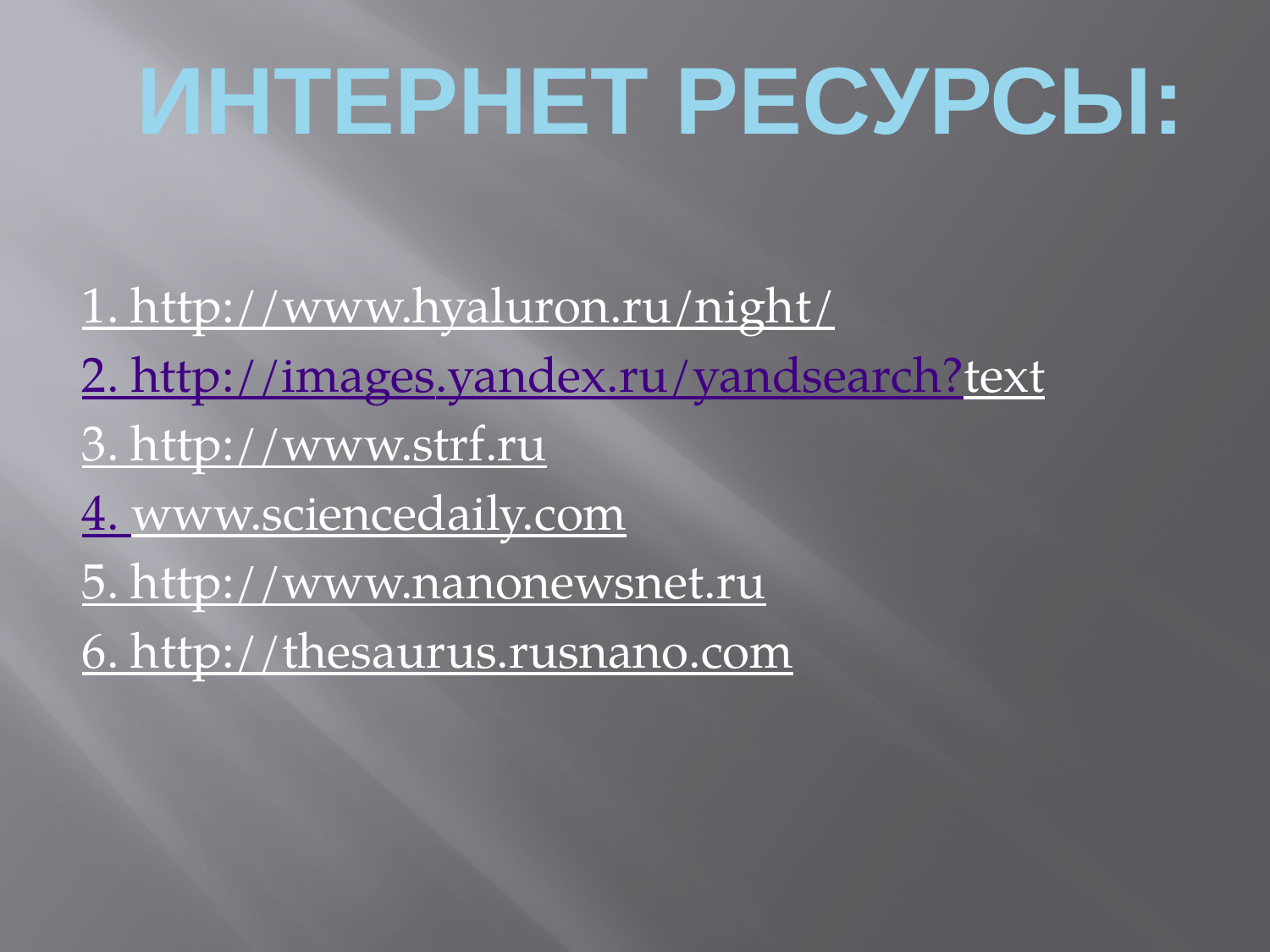

# Интернет ресурсы:

1. http://www.hyaluron.ru/night/
2. http://images.yandex.ru/yandsearch?text
3. http://www.strf.ru
4. www.sciencedaily.com
5. http://www.nanonewsnet.ru
6. http://thesaurus.rusnano.com